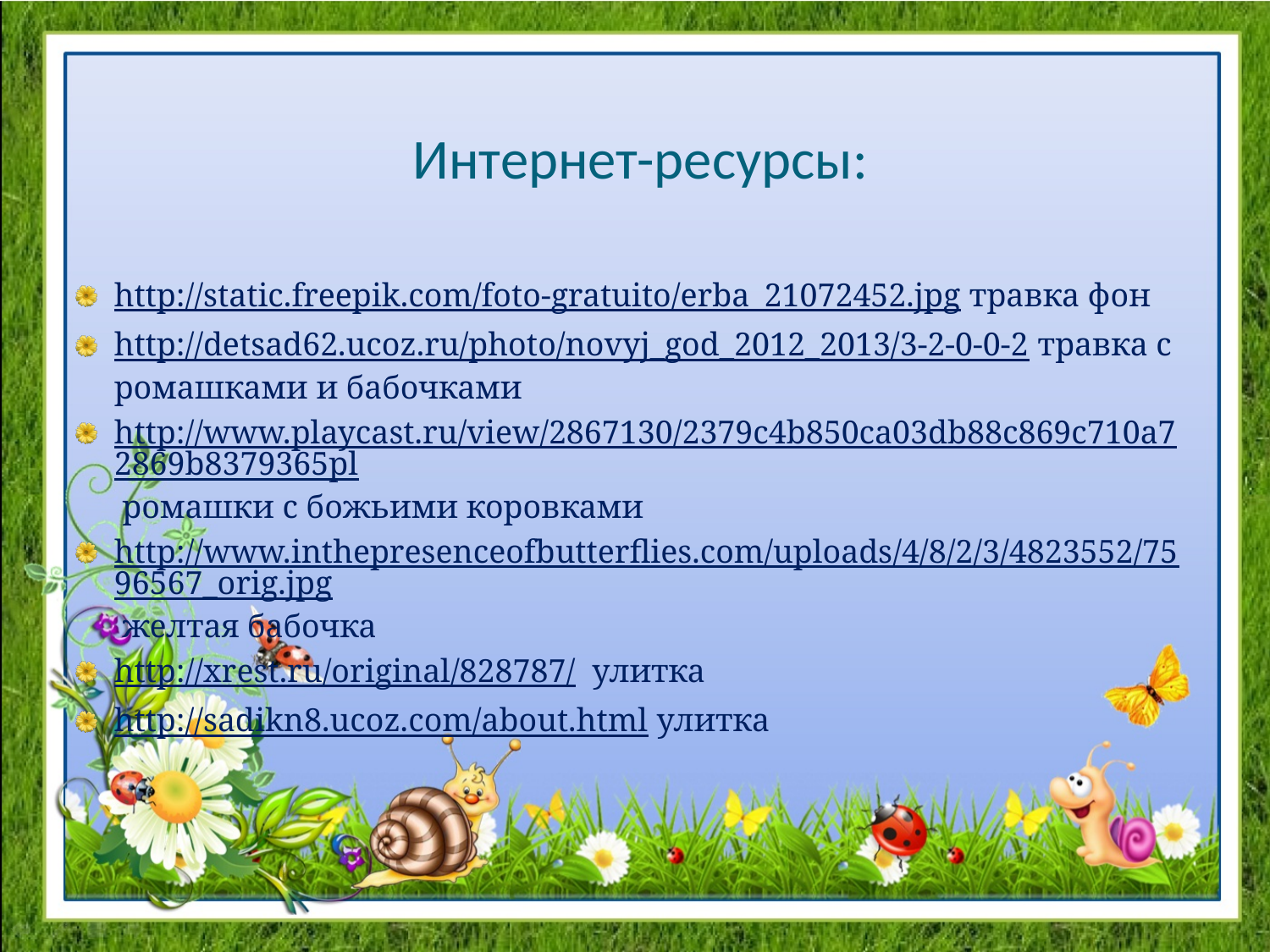

# Интернет-ресурсы:
http://static.freepik.com/foto-gratuito/erba_21072452.jpg травка фон
http://detsad62.ucoz.ru/photo/novyj_god_2012_2013/3-2-0-0-2 травка с ромашками и бабочками
http://www.playcast.ru/view/2867130/2379c4b850ca03db88c869c710a72869b8379365pl ромашки с божьими коровками
http://www.inthepresenceofbutterflies.com/uploads/4/8/2/3/4823552/7596567_orig.jpg желтая бабочка
http://xrest.ru/original/828787/  улитка
http://sadikn8.ucoz.com/about.html улитка